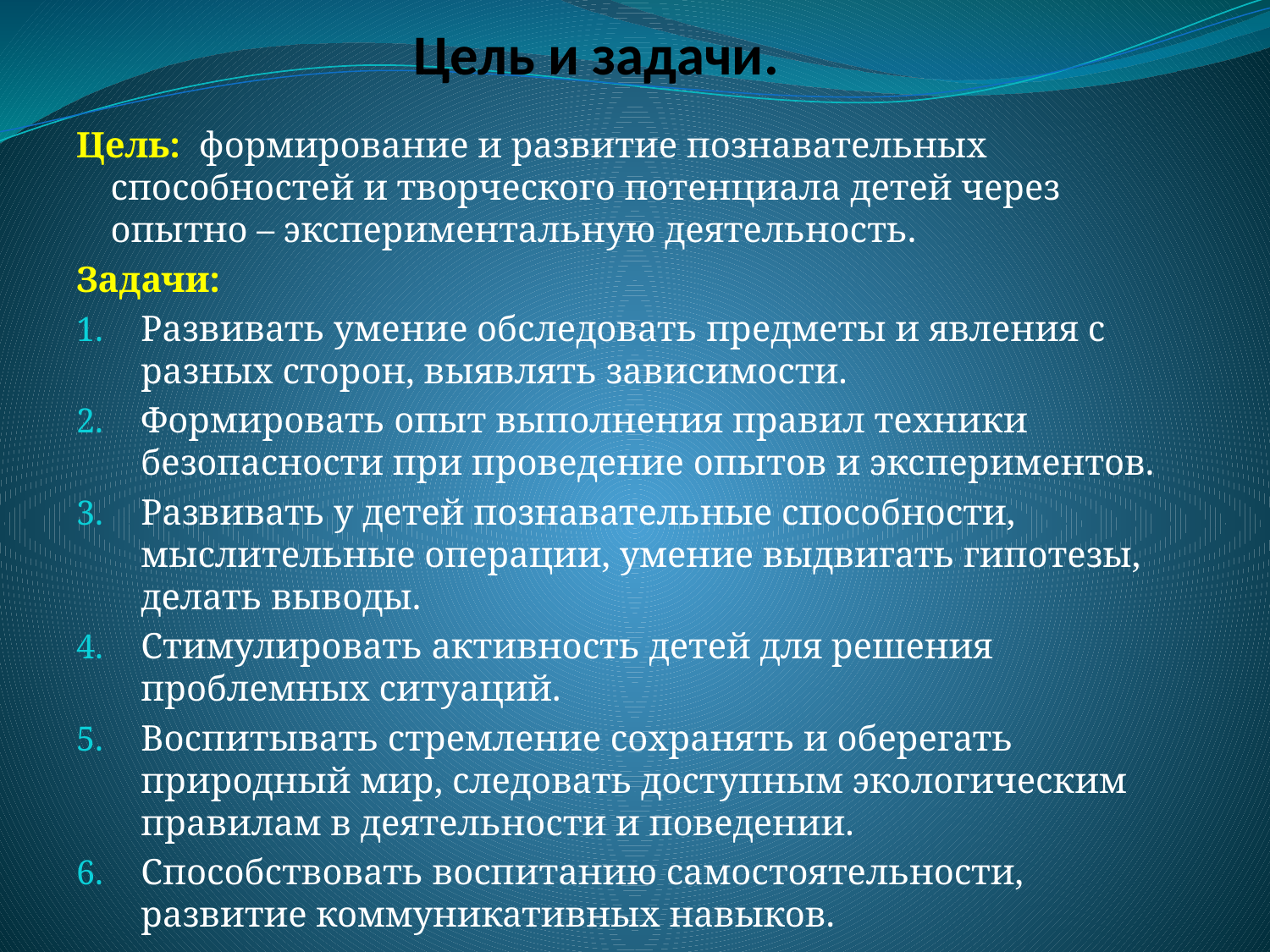

# Цель и задачи.
Цель:  формирование и развитие познавательных способностей и творческого потенциала детей через опытно – экспериментальную деятельность.
Задачи:
Развивать умение обследовать предметы и явления с разных сторон, выявлять зависимости.
Формировать опыт выполнения правил техники безопасности при проведение опытов и экспериментов.
Развивать у детей познавательные способности, мыслительные операции, умение выдвигать гипотезы, делать выводы.
Стимулировать активность детей для решения проблемных ситуаций.
Воспитывать стремление сохранять и оберегать природный мир, следовать доступным экологическим правилам в деятельности и поведении.
Способствовать воспитанию самостоятельности, развитие коммуникативных навыков.